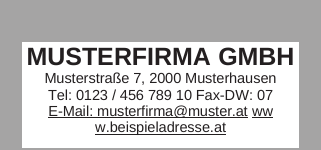

|  |  |  |
| --- | --- | --- |
|  | MUSTERFIRMA GMBH Musterstraße 7, 2000 Musterhausen Tel: 0123 / 456 789 10 Fax-DW: 07 E-Mail: musterfirma@muster.at www.beispieladresse.at |  |
|  |  |  |